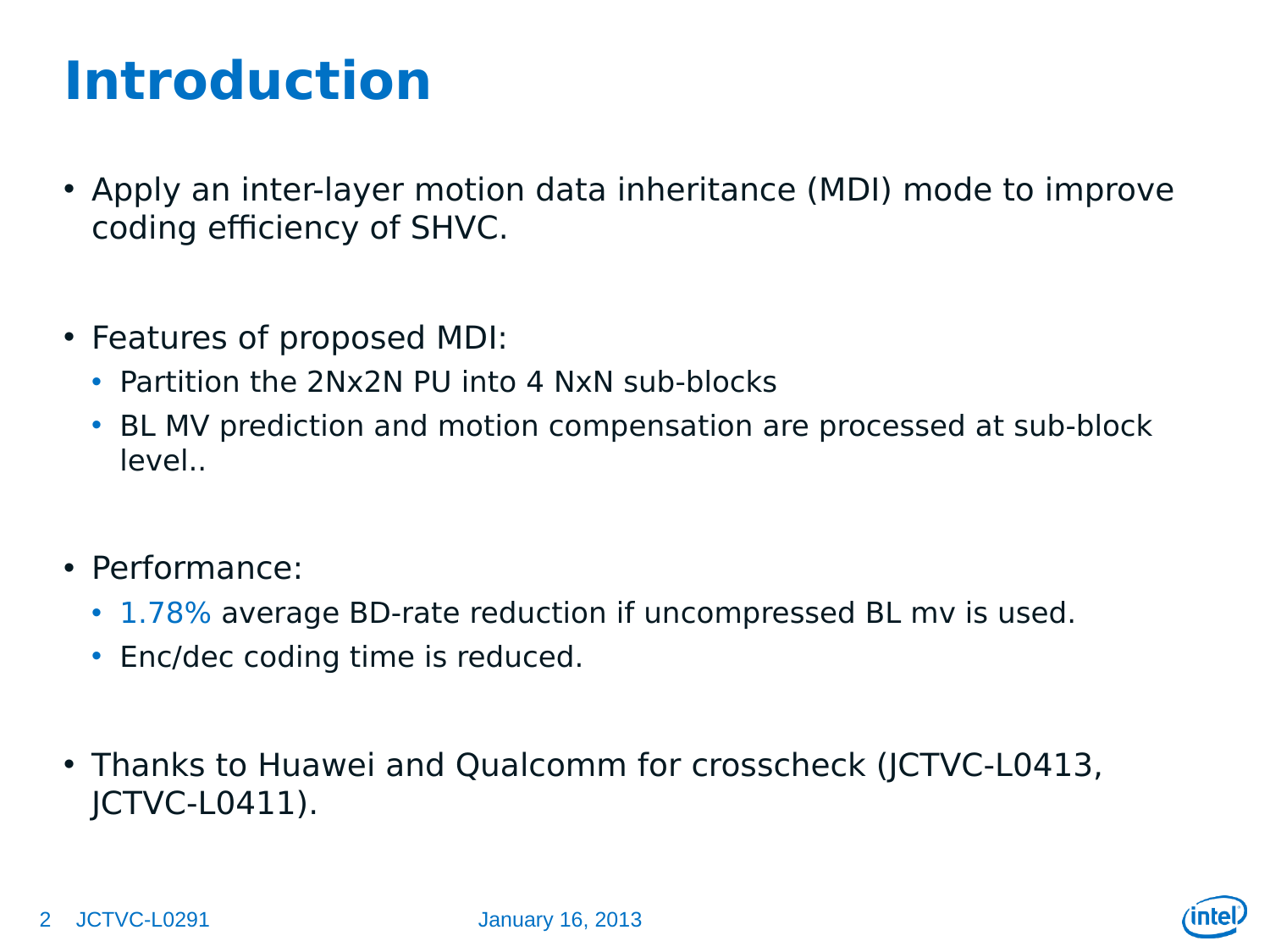

# Introduction
Apply an inter-layer motion data inheritance (MDI) mode to improve coding efficiency of SHVC.

Features of proposed MDI:
Partition the 2Nx2N PU into 4 NxN sub-blocks
BL MV prediction and motion compensation are processed at sub-block level..

Performance:
1.78% average BD-rate reduction if uncompressed BL mv is used.
Enc/dec coding time is reduced.

Thanks to Huawei and Qualcomm for crosscheck (JCTVC-L0413, JCTVC-L0411).

2
JCTVC-L0291
January 16, 2013